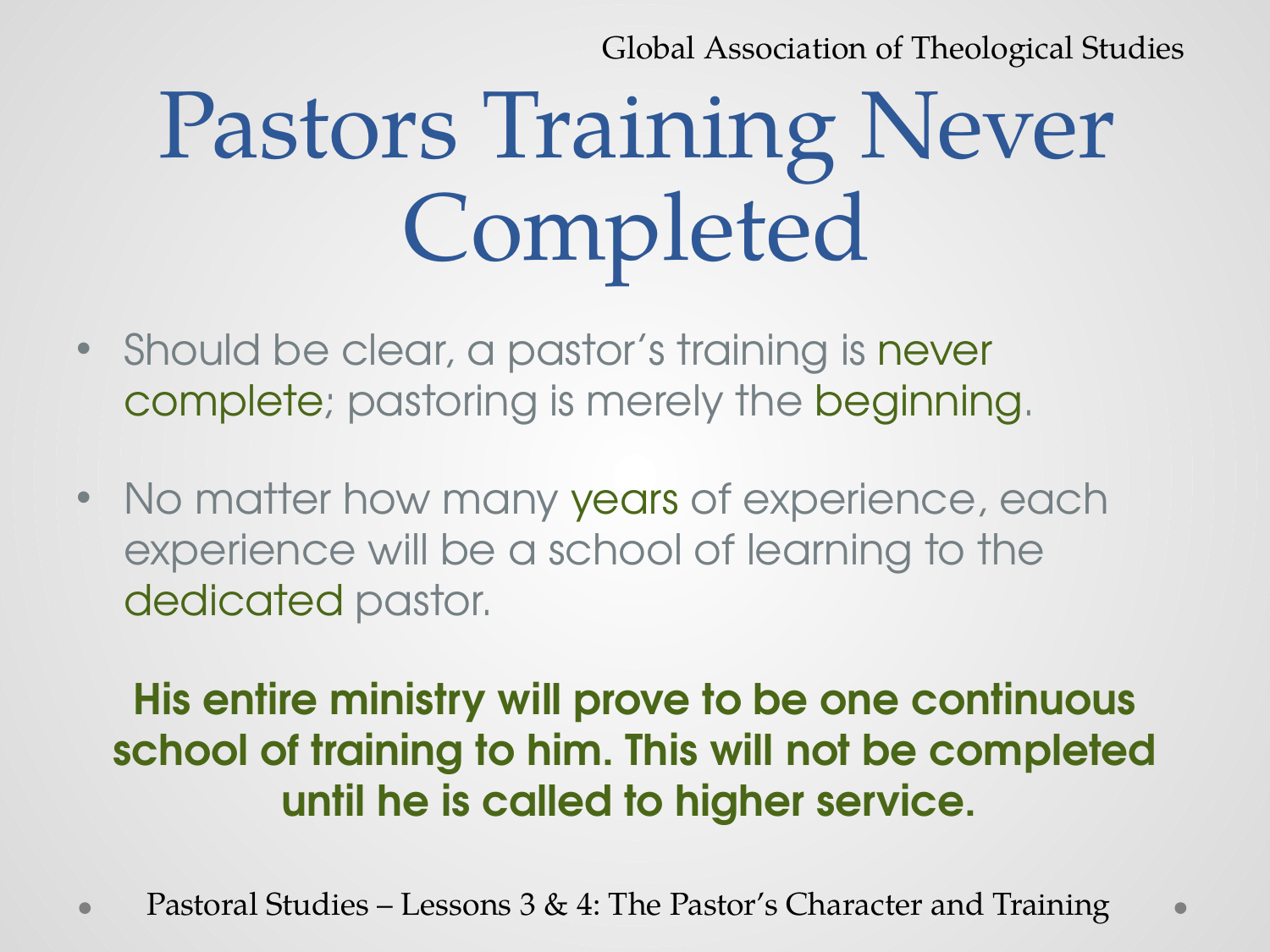

Global Association of Theological Studies
# Pastors Training Never Completed
Should be clear, a pastor’s training is never complete; pastoring is merely the beginning.

No matter how many years of experience, each experience will be a school of learning to the dedicated pastor.

His entire ministry will prove to be one continuous school of training to him. This will not be completed until he is called to higher service.

Pastoral Studies – Lessons 3 & 4: The Pastor’s Character and Training